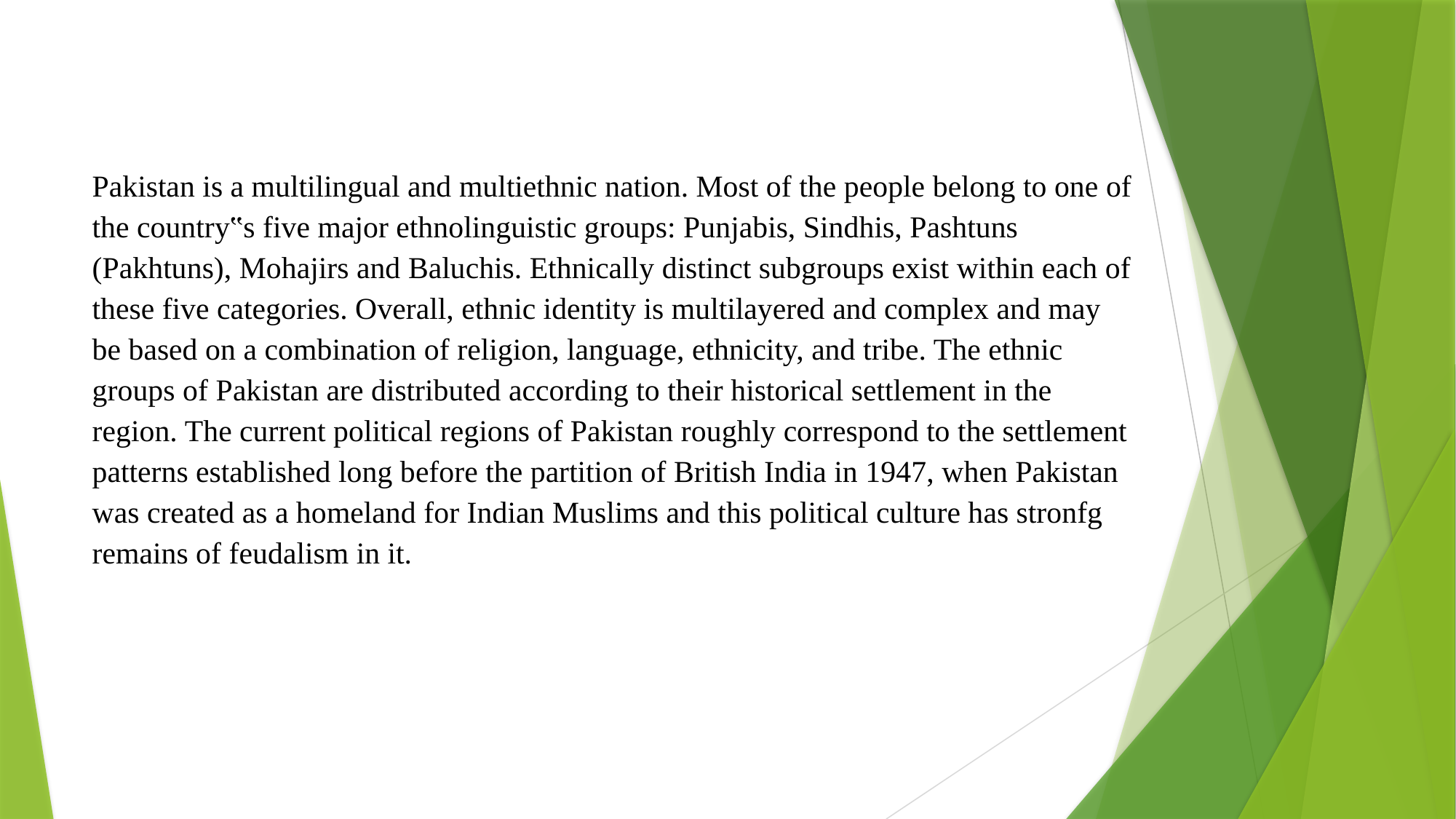

Pakistan is a multilingual and multiethnic nation. Most of the people belong to one of the country‟s five major ethnolinguistic groups: Punjabis, Sindhis, Pashtuns (Pakhtuns), Mohajirs and Baluchis. Ethnically distinct subgroups exist within each of these five categories. Overall, ethnic identity is multilayered and complex and may be based on a combination of religion, language, ethnicity, and tribe. The ethnic groups of Pakistan are distributed according to their historical settlement in the region. The current political regions of Pakistan roughly correspond to the settlement patterns established long before the partition of British India in 1947, when Pakistan was created as a homeland for Indian Muslims and this political culture has stronfg remains of feudalism in it.